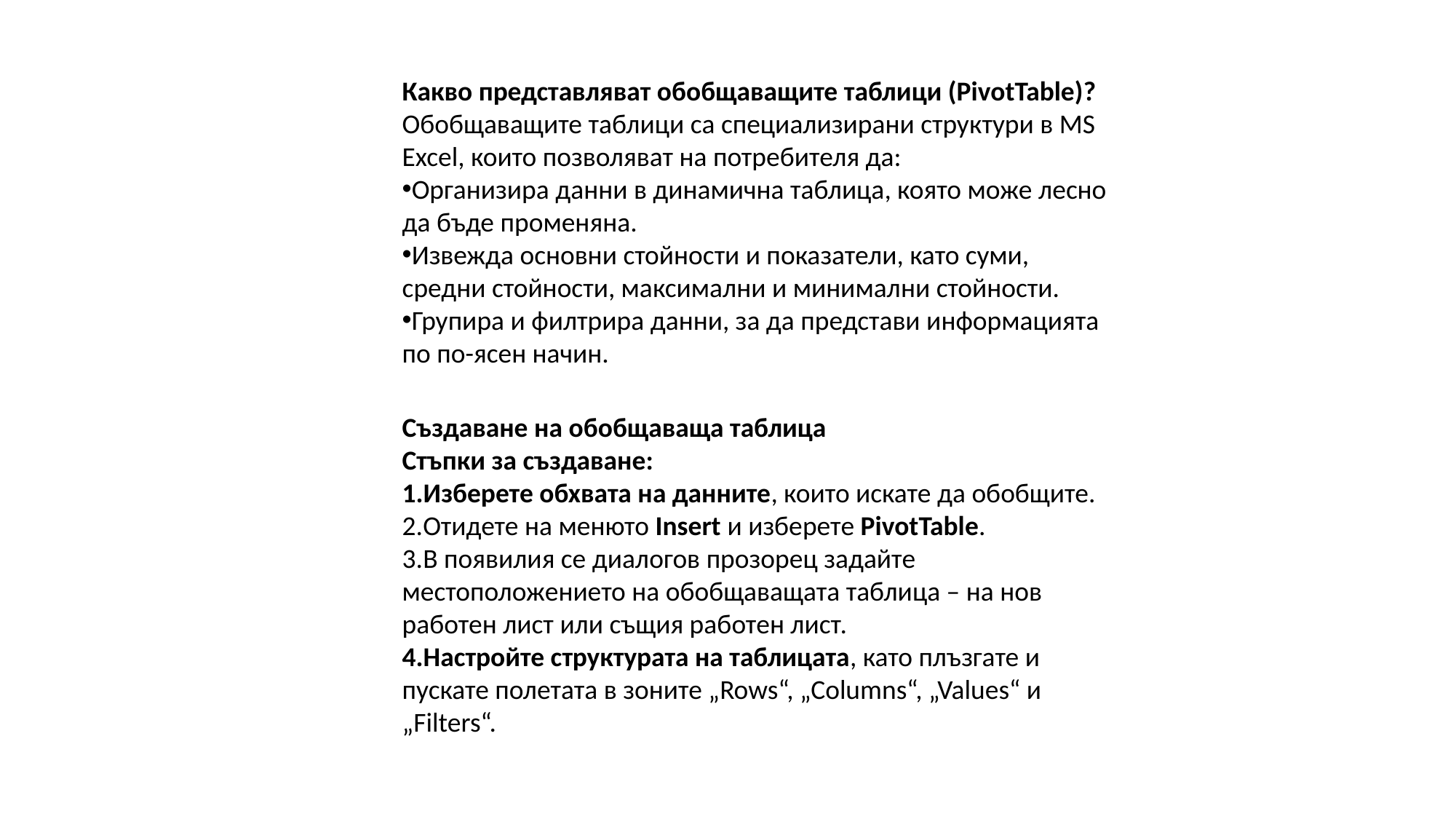

Какво представляват обобщаващите таблици (PivotTable)?
Обобщаващите таблици са специализирани структури в MS Excel, които позволяват на потребителя да:
Организира данни в динамична таблица, която може лесно да бъде променяна.
Извежда основни стойности и показатели, като суми, средни стойности, максимални и минимални стойности.
Групира и филтрира данни, за да представи информацията по по-ясен начин.
Създаване на обобщаваща таблица
Стъпки за създаване:
Изберете обхвата на данните, които искате да обобщите.
Отидете на менюто Insert и изберете PivotTable.
В появилия се диалогов прозорец задайте местоположението на обобщаващата таблица – на нов работен лист или същия работен лист.
Настройте структурата на таблицата, като плъзгате и пускате полетата в зоните „Rows“, „Columns“, „Values“ и „Filters“.